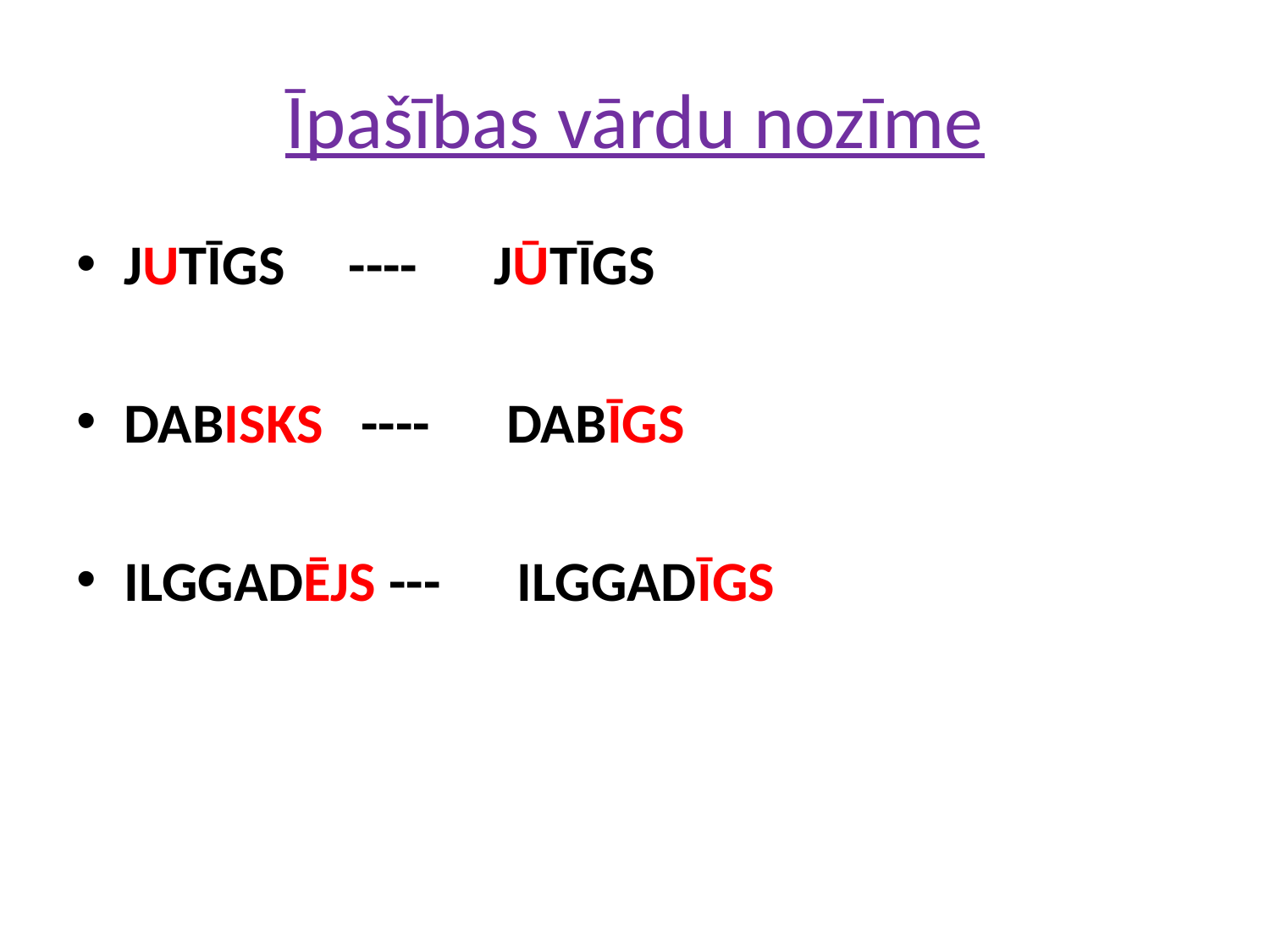

# Īpašības vārdu nozīme
JUTĪGS     ----      JŪTĪGS

DABISKS   ----      DABĪGS

ILGGADĒJS ---      ILGGADĪGS